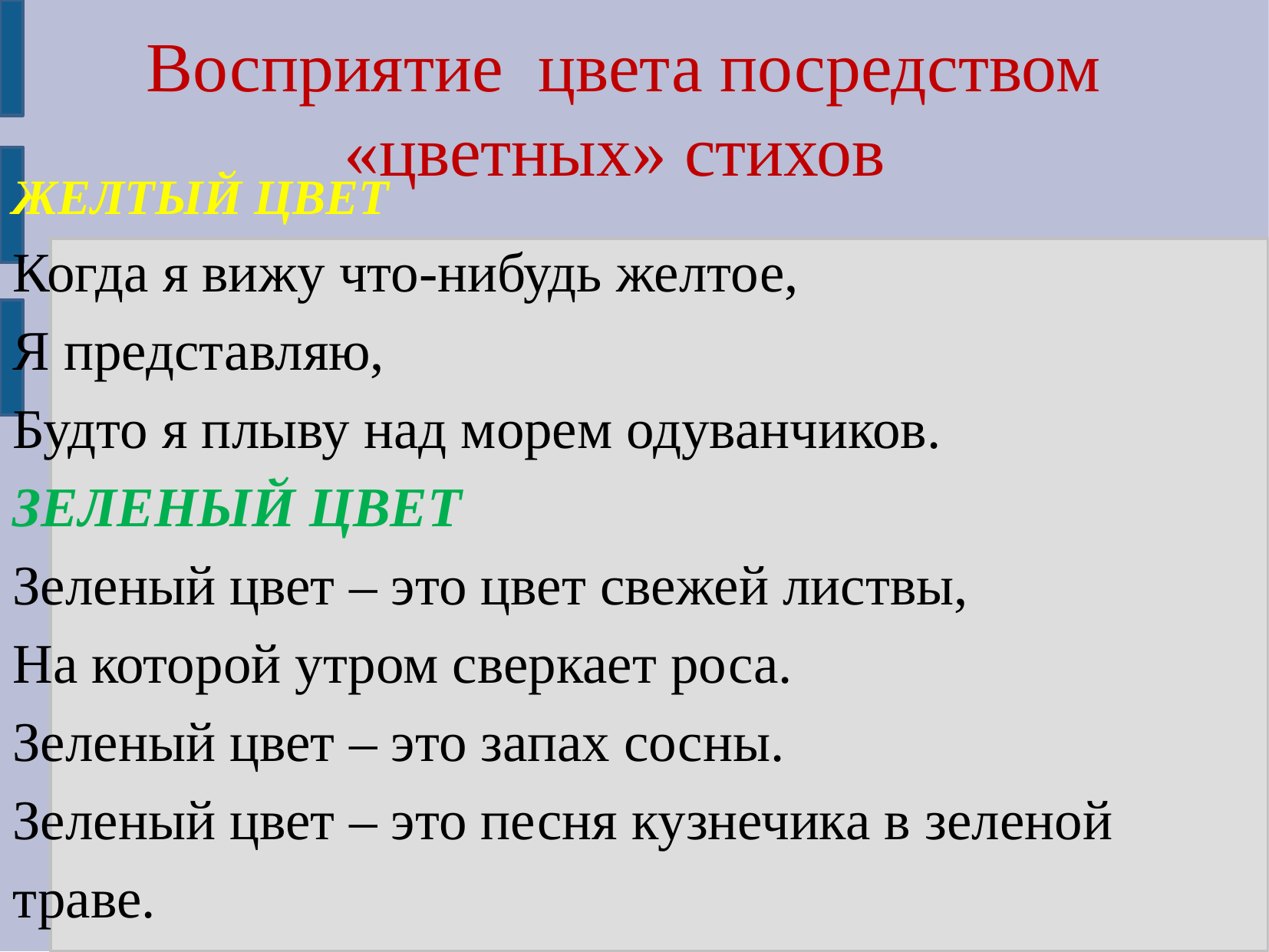

Восприятие  цвета посредством «цветных» стихов
ЖЕЛТЫЙ ЦВЕТ
Когда я вижу что-нибудь желтое,
Я представляю,
Будто я плыву над морем одуванчиков.
ЗЕЛЕНЫЙ ЦВЕТ
Зеленый цвет – это цвет свежей листвы,
На которой утром сверкает роса.
Зеленый цвет – это запах сосны.
Зеленый цвет – это песня кузнечика в зеленой
траве.